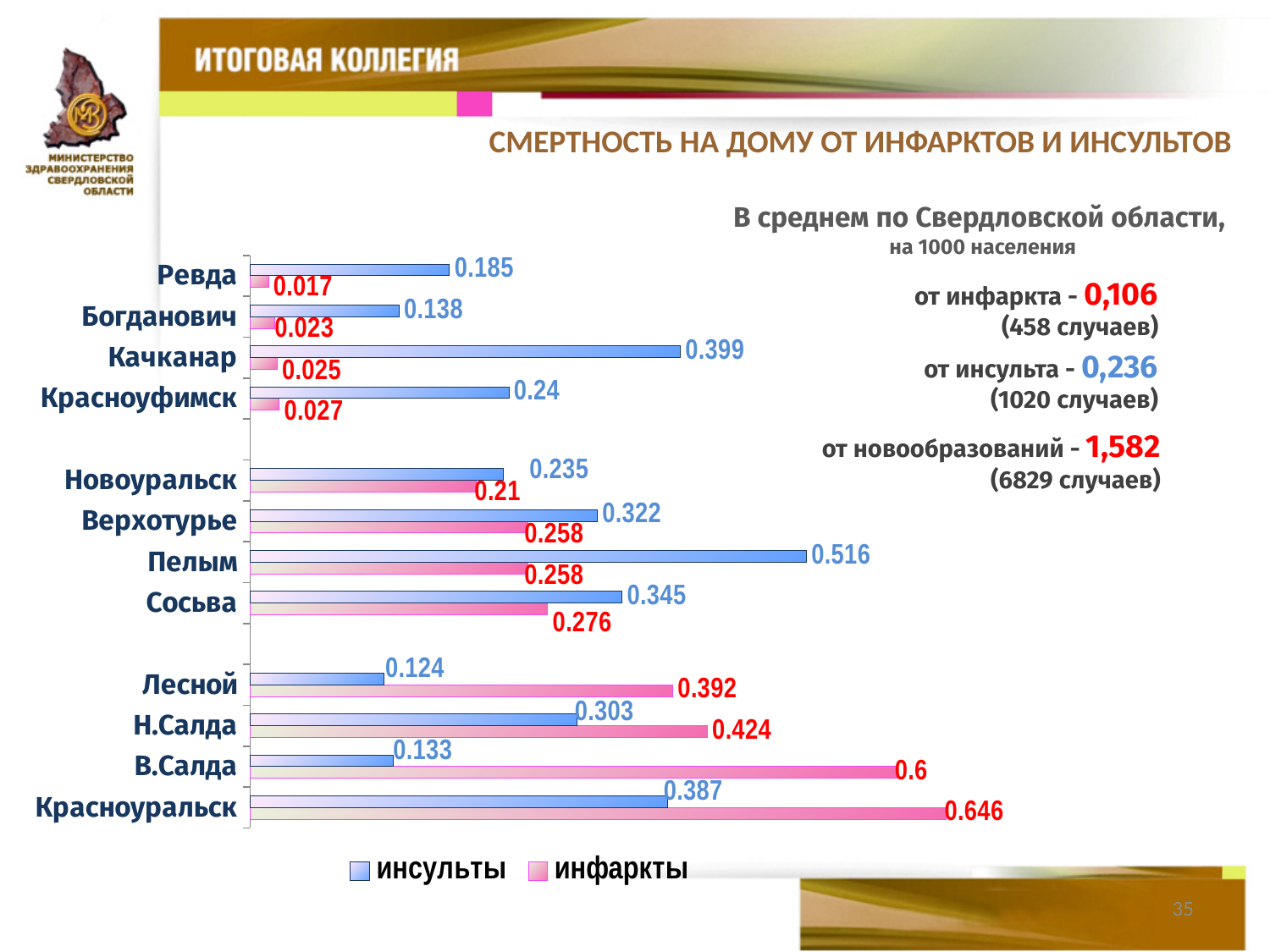

СМЕРТНОСТЬ НА ДОМУ ОТ ИНФАРКТОВ И ИНСУЛЬТОВ
В среднем по Свердловской области,
на 1000 населения

### Chart

| Category | инфаркты | инсульты |
|---|---|---|
| Красноуральск | 0.6460000000000002 | 0.3870000000000001 |
| В.Салда | 0.6000000000000002 | 0.133 |
| Н.Салда | 0.42400000000000015 | 0.30300000000000016 |
| Лесной | 0.3920000000000001 | 0.12400000000000003 |
|  | None | None |
| Сосьва | 0.276 | 0.3450000000000001 |
| Пелым | 0.258 | 0.516 |
| Верхотурье | 0.258 | 0.3220000000000001 |
| Новоуральск | 0.21000000000000005 | 0.23500000000000001 |
|  | None | None |
| Красноуфимск | 0.02700000000000001 | 0.24000000000000005 |
| Качканар | 0.025 | 0.39900000000000013 |
| Богданович | 0.023 | 0.138 |
| Ревда | 0.017 | 0.18500000000000005 |
от инфаркта - 0,106
(458 случаев)
от инсульта - 0,236
(1020 случаев)
от новообразований - 1,582
(6829 случаев)
35